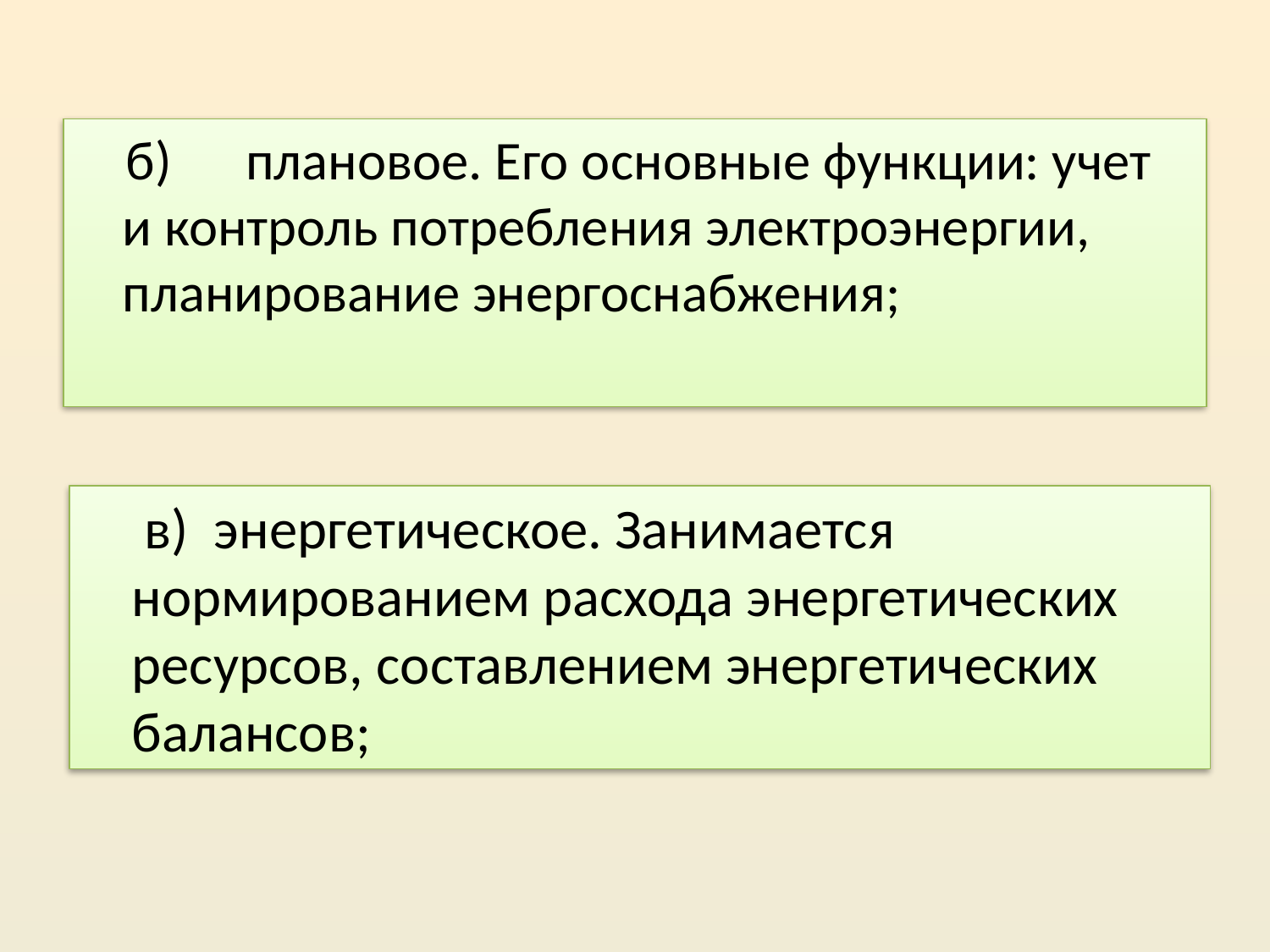

б)	плановое. Его основные функции: учет и контроль потребления электроэнергии, планирование энергоснабжения;

 в)  энергетическое. Занимается      нормированием расхода энергетических ресурсов, составлением энергетических
балансов;